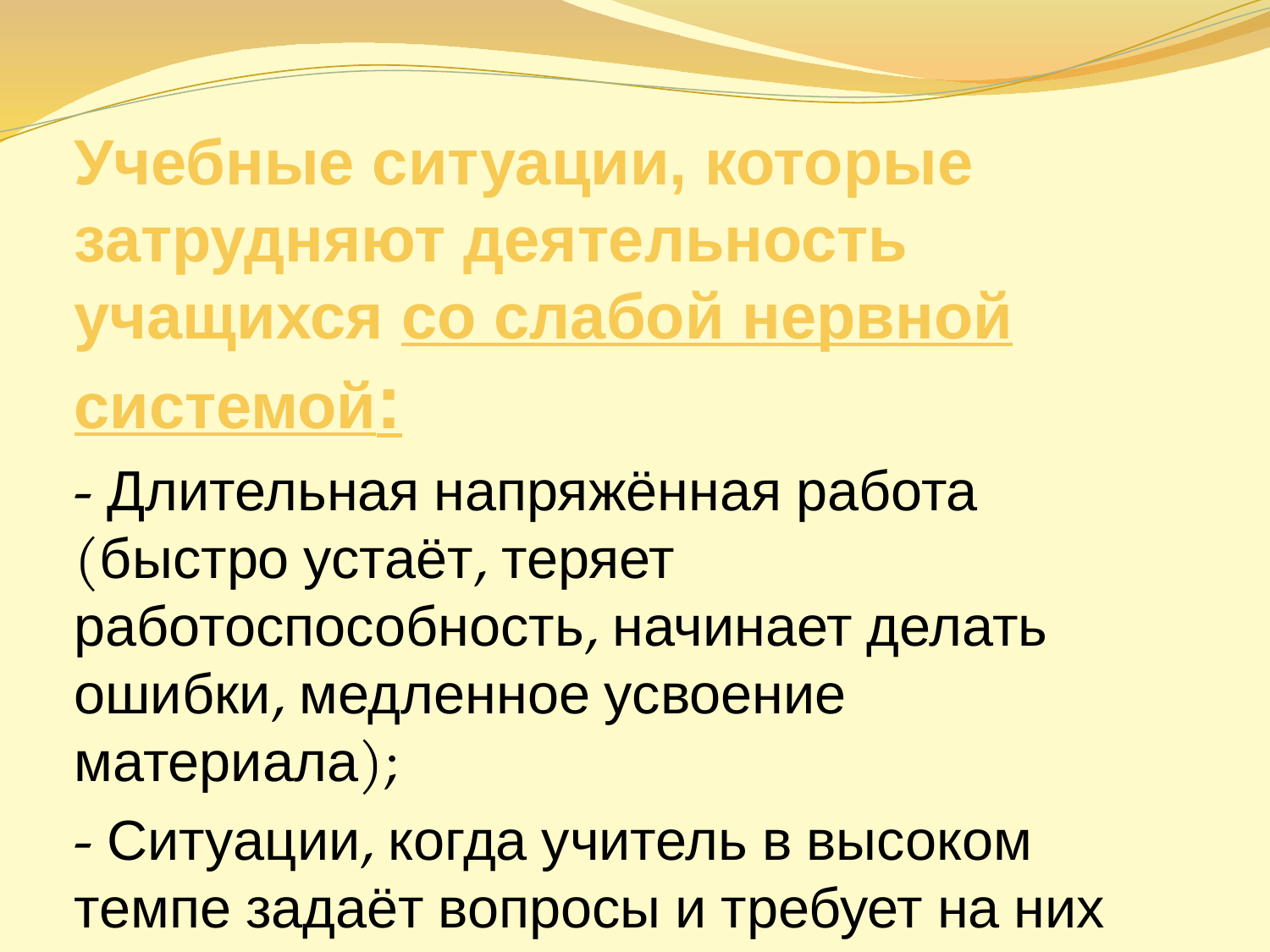

# Учебные ситуации, которые затрудняют деятельность учащихся со слабой нервной системой:
- Длительная напряжённая работа (быстро устаёт, теряет работоспособность, начинает делать ошибки, медленное усвоение материала);
- Ситуации, когда учитель в высоком темпе задаёт вопросы и требует на них немедленного ответа;